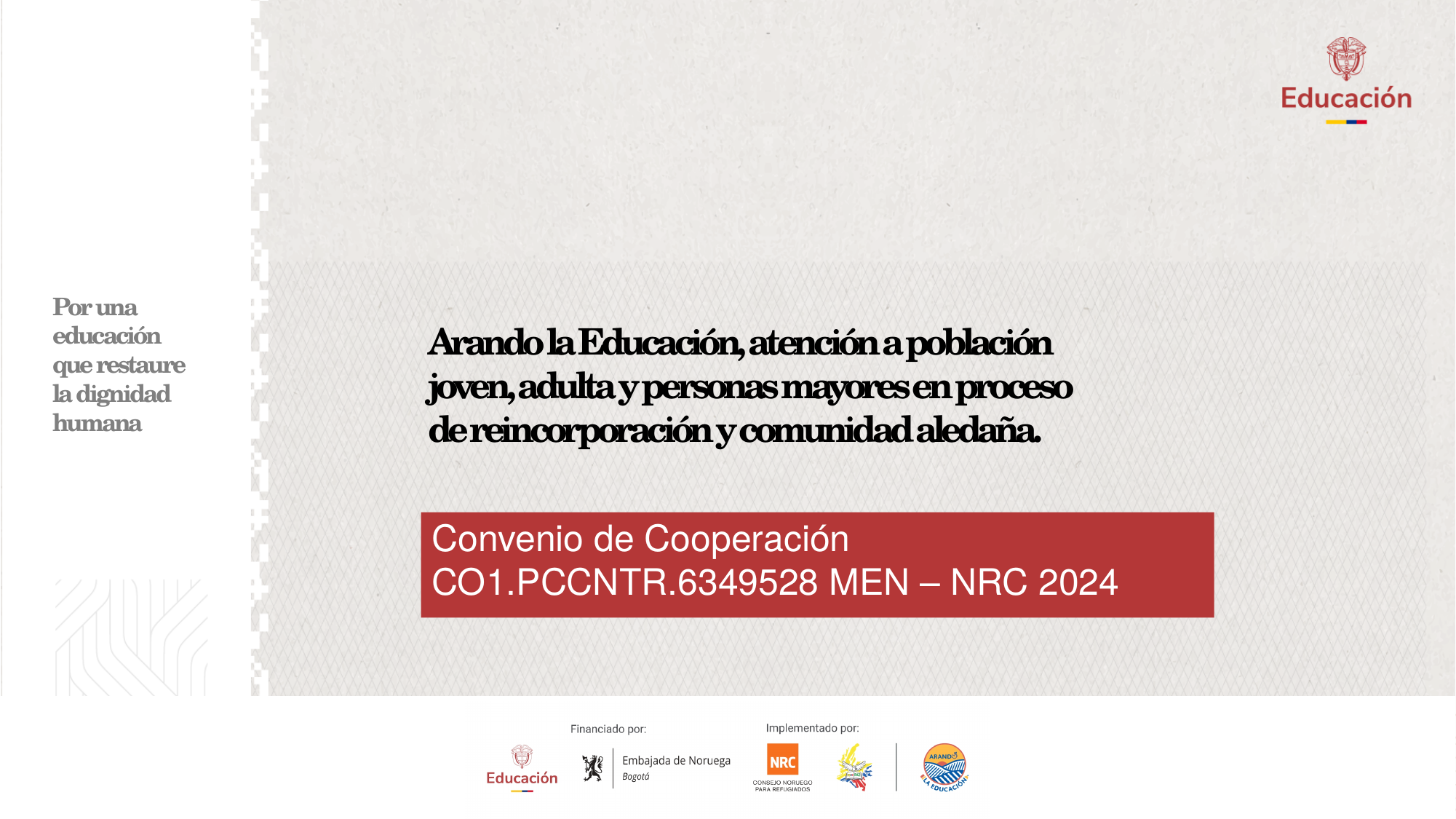

Por una educación
que restaure la dignidad humana
Arando la Educación, atención a población joven, adulta y personas mayores en proceso de reincorporación y comunidad aledaña.
Convenio de Cooperación CO1.PCCNTR.6349528 MEN – NRC 2024